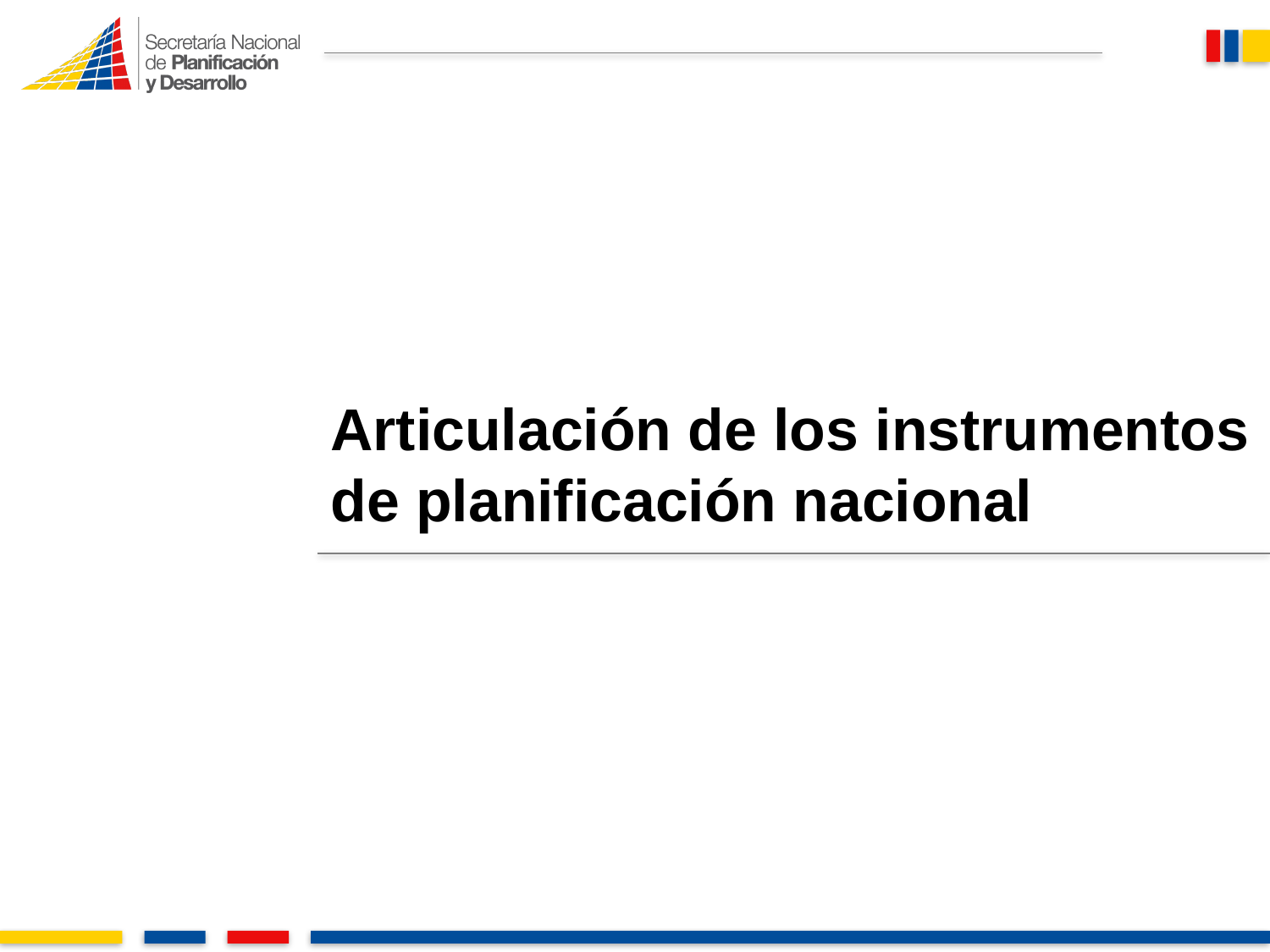

# Articulación de los instrumentos de planificación nacional